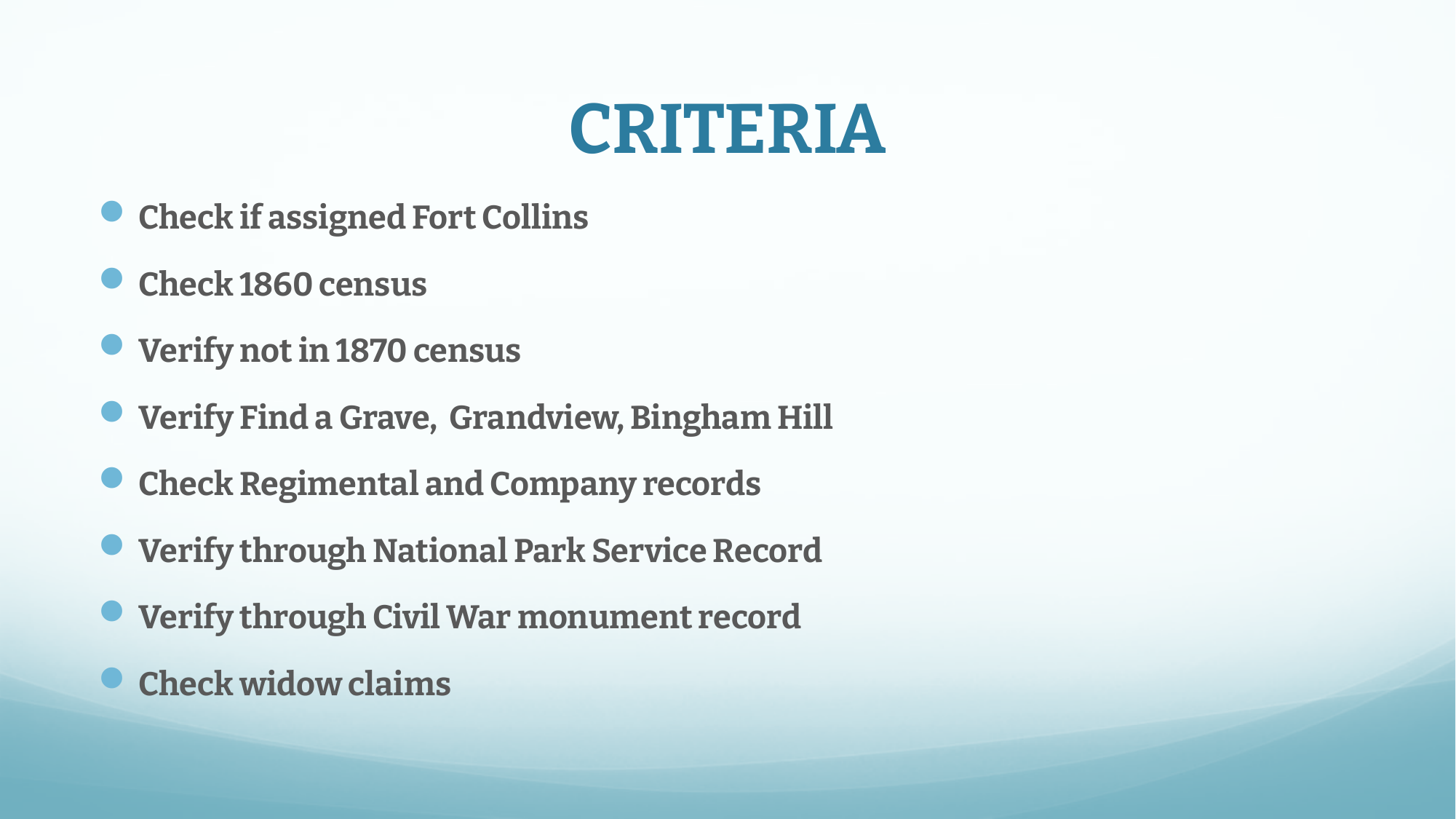

# CRITERIA
Check if assigned Fort Collins
Check 1860 census
Verify not in 1870 census
Verify Find a Grave,  Grandview, Bingham Hill
Check Regimental and Company records
Verify through National Park Service Record
Verify through Civil War monument record
Check widow claims